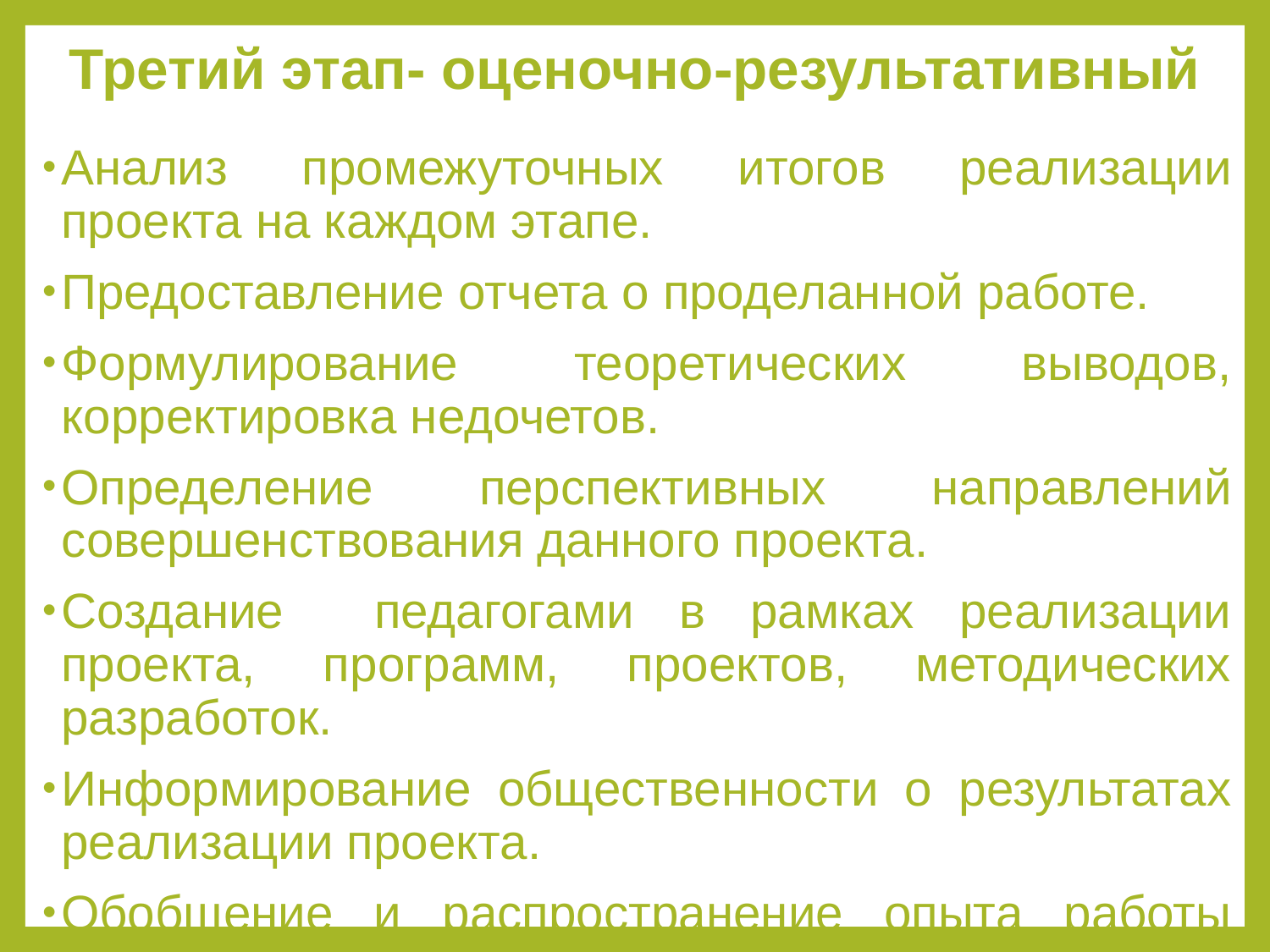

# Третий этап- оценочно-результативный
Анализ промежуточных итогов реализации проекта на каждом этапе.
Предоставление отчета о проделанной работе.
Формулирование теоретических выводов, корректировка недочетов.
Определение перспективных направлений совершенствования данного проекта.
Создание  педагогами в рамках реализации проекта, программ, проектов, методических разработок.
Информирование общественности о результатах реализации проекта.
Обобщение и распространение опыта работы педагогов.